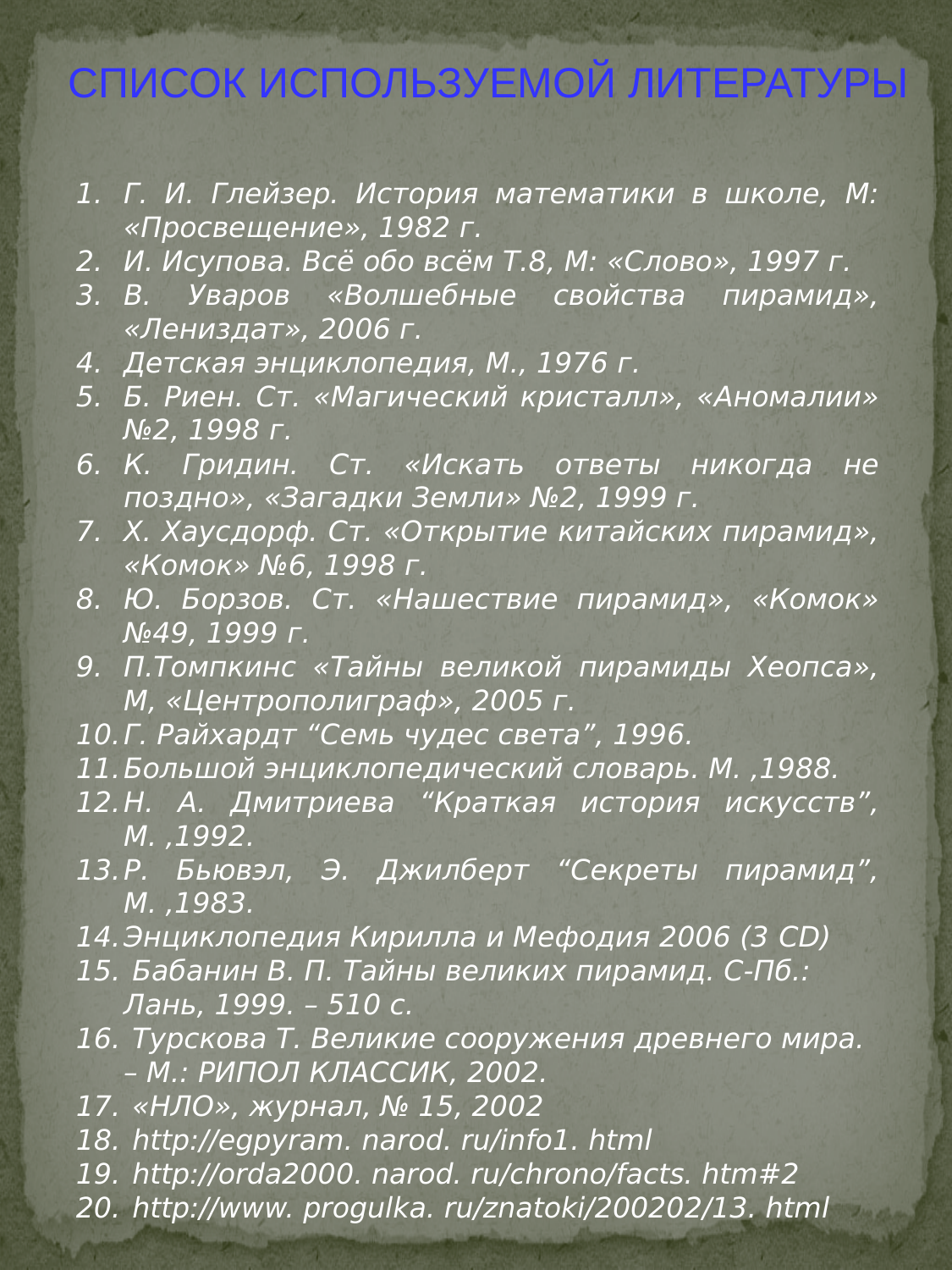

СПИСОК ИСПОЛЬЗУЕМОЙ ЛИТЕРАТУРЫ

Г. И. Глейзер. История математики в школе, М: «Просвещение», 1982 г.
И. Исупова. Всё обо всём Т.8, М: «Слово», 1997 г.
В. Уваров «Волшебные свойства пирамид», «Лениздат», 2006 г.
Детская энциклопедия, М., 1976 г.
Б. Риен. Ст. «Магический кристалл», «Аномалии» №2, 1998 г.
К. Гридин. Ст. «Искать ответы никогда не поздно», «Загадки Земли» №2, 1999 г.
Х. Хаусдорф. Ст. «Открытие китайских пирамид», «Комок» №6, 1998 г.
Ю. Борзов. Ст. «Нашествие пирамид», «Комок» №49, 1999 г.
П.Томпкинс «Тайны великой пирамиды Хеопса», М, «Центрополиграф», 2005 г.
Г. Райхардт “Семь чудес света”, 1996.
Большой энциклопедический словарь. М. ,1988.
Н. А. Дмитриева “Краткая история искусств”, М. ,1992.
Р. Бьювэл, Э. Джилберт “Секреты пирамид”, М. ,1983.
Энциклопедия Кирилла и Мефодия 2006 (3 CD)
 Бабанин В. П. Тайны великих пирамид. С-Пб.: Лань, 1999. – 510 с.
 Турскова Т. Великие сооружения древнего мира. – М.: РИПОЛ КЛАССИК, 2002.
 «НЛО», журнал, № 15, 2002
 http://egpyram. narod. ru/info1. html
 http://orda2000. narod. ru/chrono/facts. htm#2
 http://www. progulka. ru/znatoki/200202/13. html